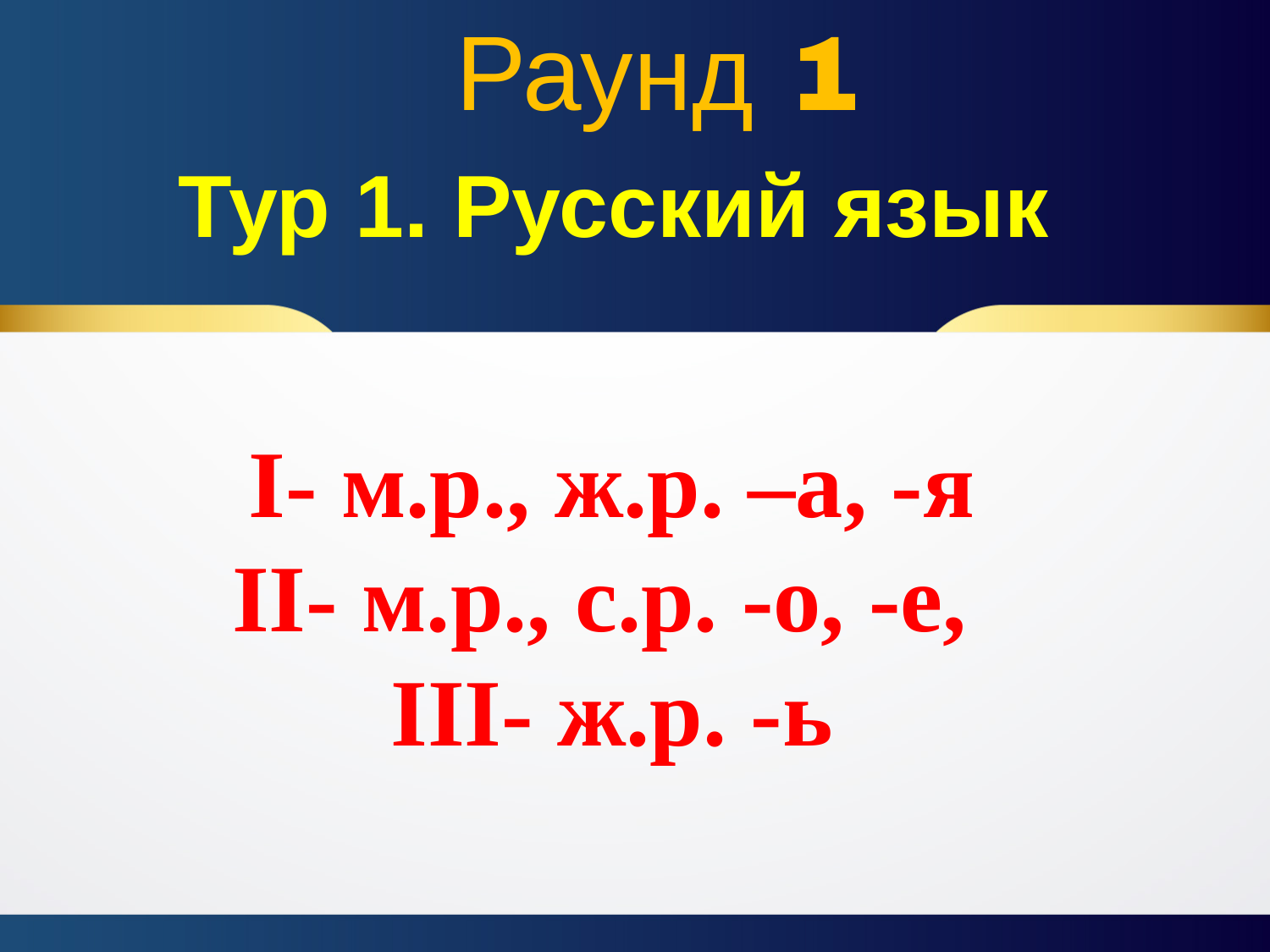

# Раунд 1
Тур 1. Русский язык
I- м.р., ж.р. –а, -я
II- м.р., с.р. -о, -е,
III- ж.р. -ь